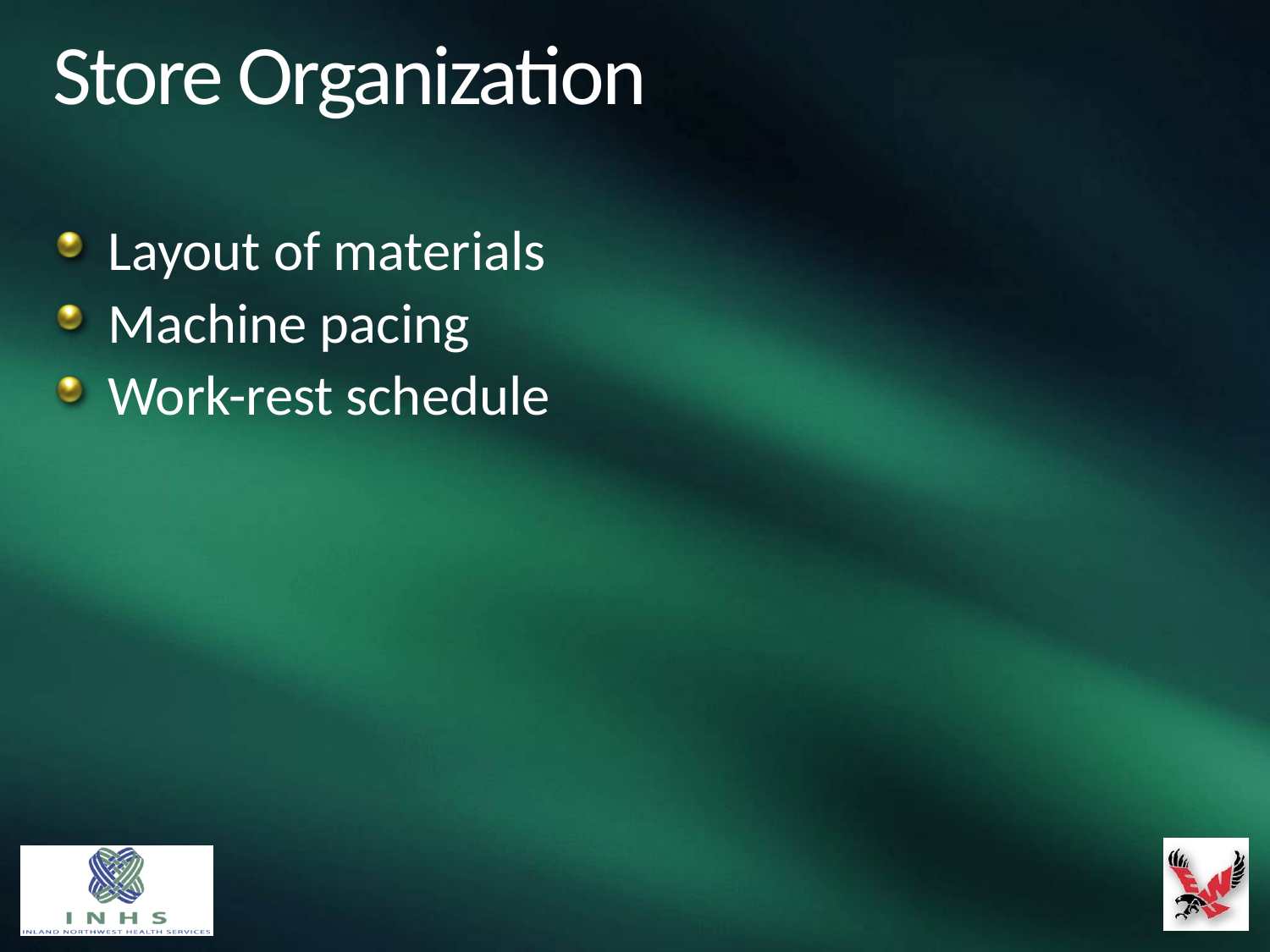

# Store Organization
Layout of materials
Machine pacing
Work-rest schedule